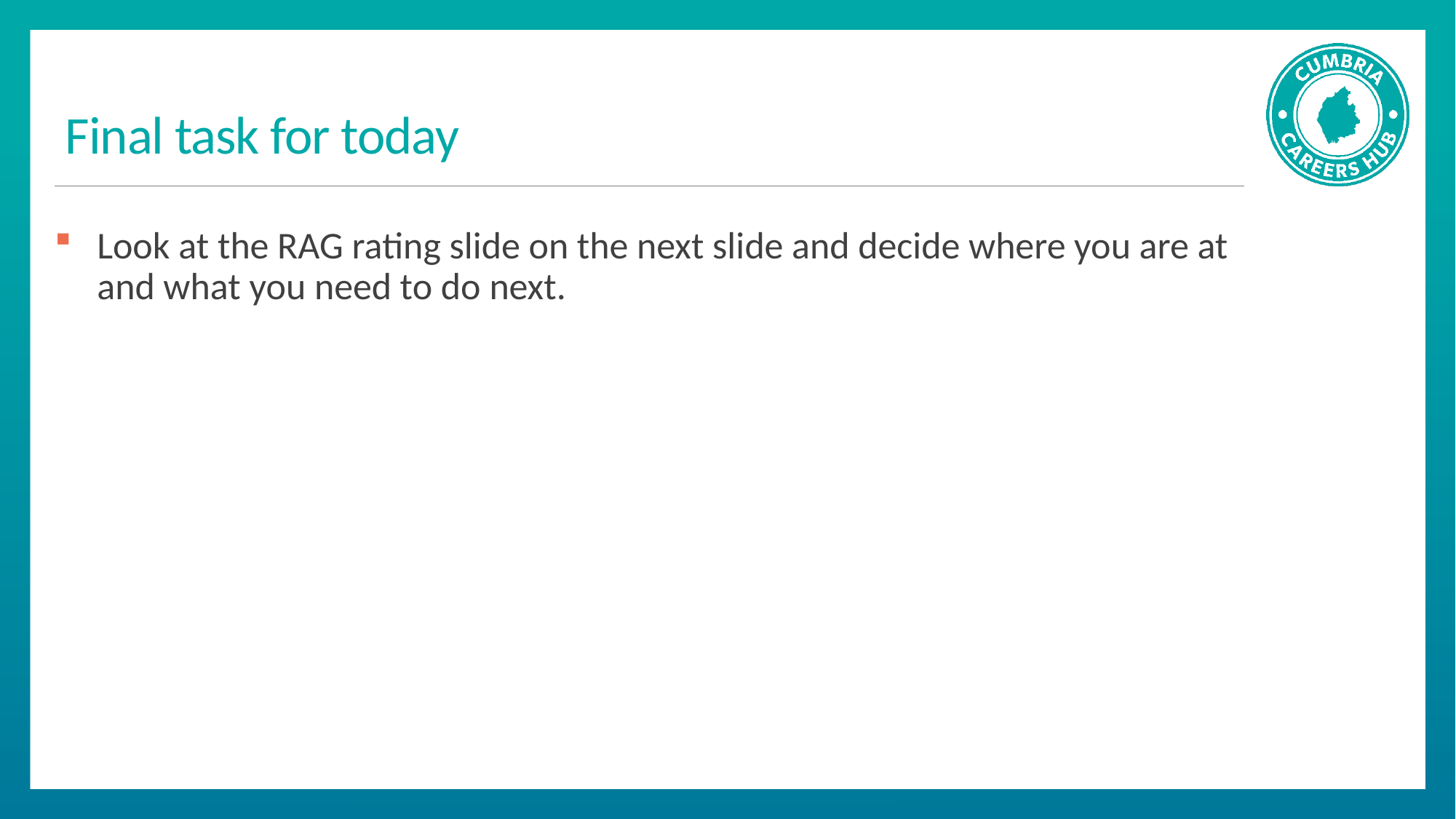

# Final task for today
Look at the RAG rating slide on the next slide and decide where you are at and what you need to do next.